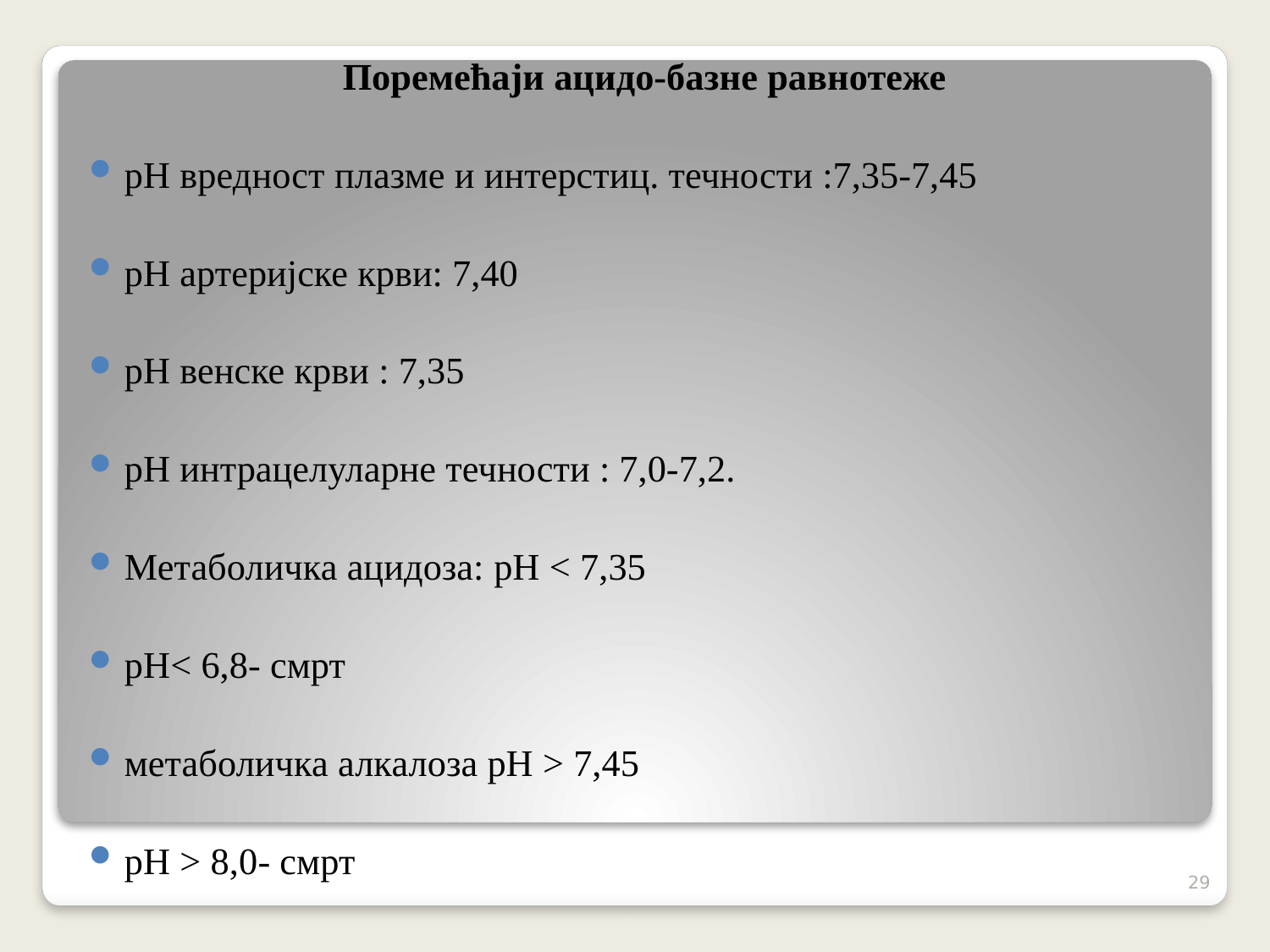

Поремећаји ацидо-базне равнотеже

pH вредност плазме и интерстиц. течности :7,35-7,45

pH артеријске крви: 7,40

pH венске крви : 7,35

pH интрацелуларне течности : 7,0-7,2.

Метаболичка ацидоза: pH < 7,35

pH< 6,8- смрт

метаболичка алкалоза pH > 7,45

pH > 8,0- смрт
29